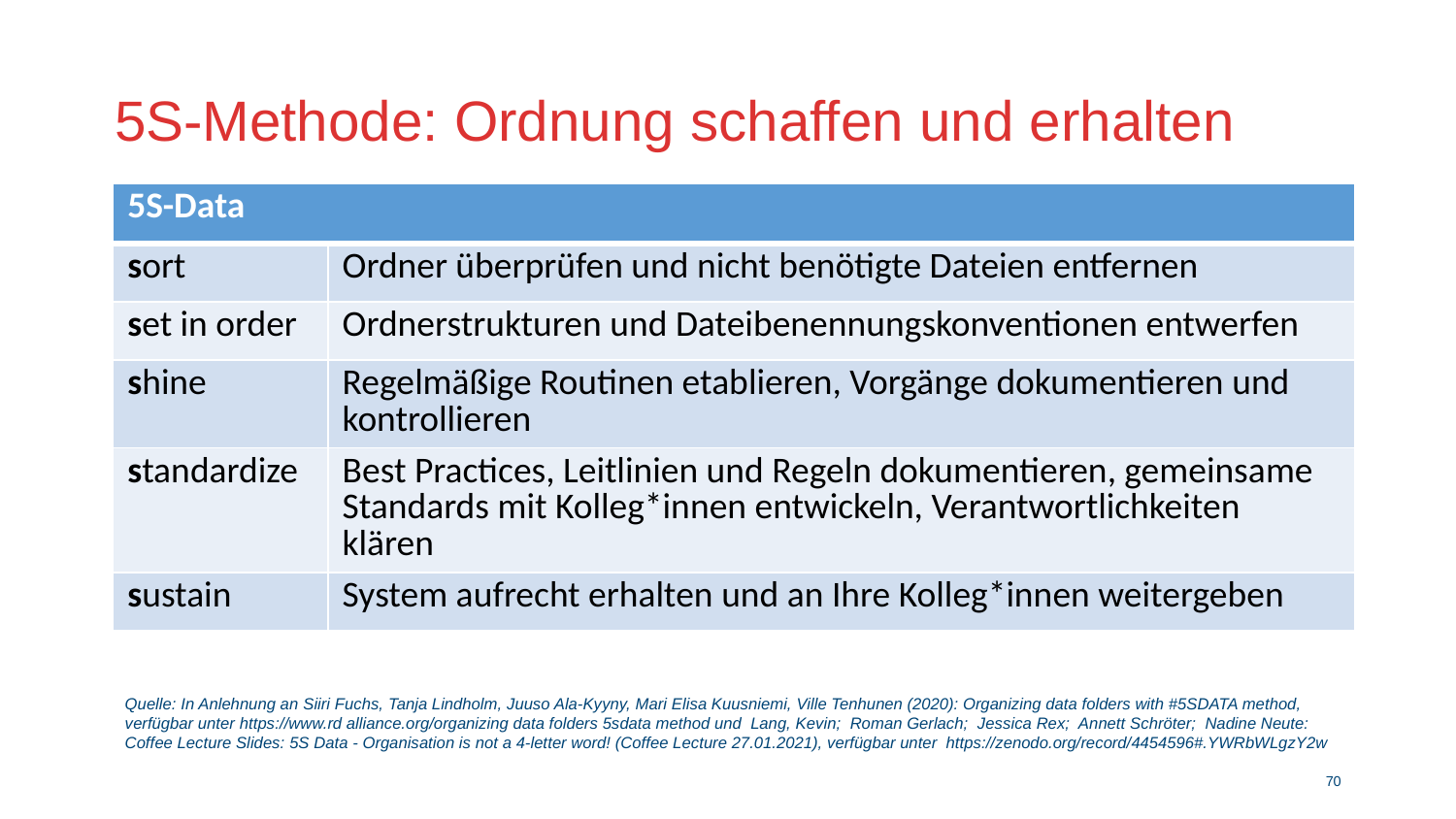

# 5S-Methode: Ordnung schaffen und erhalten

| 5S-Data |  |
| --- | --- |
| sort | Ordner überprüfen und nicht benötigte Dateien entfernen |
| set in order | Ordnerstrukturen und Dateibenennungskonventionen entwerfen |
| shine | Regelmäßige Routinen etablieren, Vorgänge dokumentieren und kontrollieren |
| standardize | Best Practices, Leitlinien und Regeln dokumentieren, gemeinsame Standards mit Kolleg\*innen entwickeln, Verantwortlichkeiten klären |
| sustain | System aufrecht erhalten und an Ihre Kolleg\*innen weitergeben |
Quelle: In Anlehnung an Siiri Fuchs, Tanja Lindholm, Juuso Ala-Kyyny, Mari Elisa Kuusniemi, Ville Tenhunen (2020): Organizing data folders with #5SDATA method, verfügbar unter https://www.rd alliance.org/organizing data folders 5sdata method und  Lang, Kevin;  Roman Gerlach;  Jessica Rex;  Annett Schröter;  Nadine Neute: Coffee Lecture Slides: 5S Data - Organisation is not a 4-letter word! (Coffee Lecture 27.01.2021), verfügbar unter  https://zenodo.org/record/4454596#.YWRbWLgzY2w
70